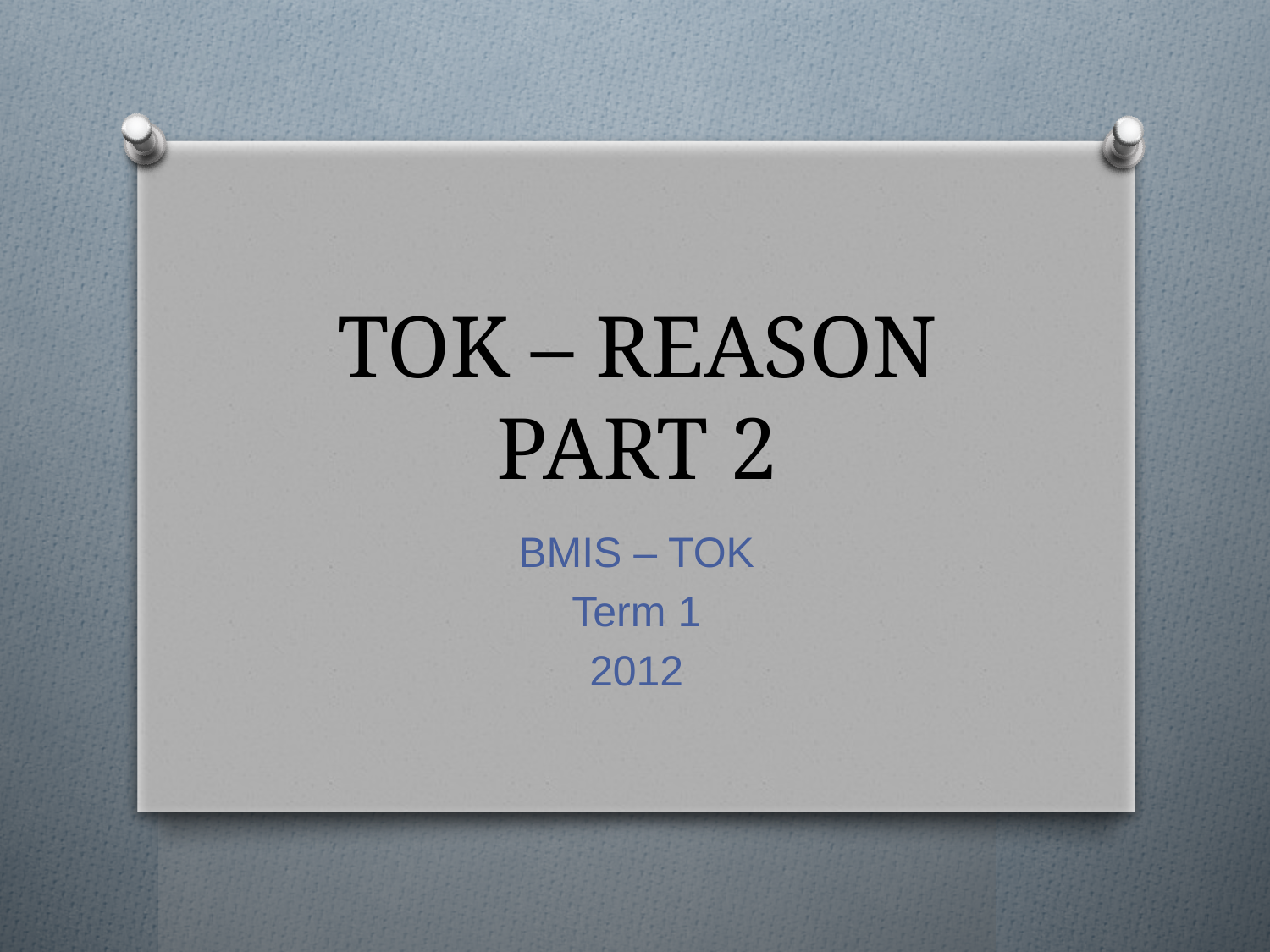

# TOK – REASON PART 2
BMIS – TOK
Term 1
2012